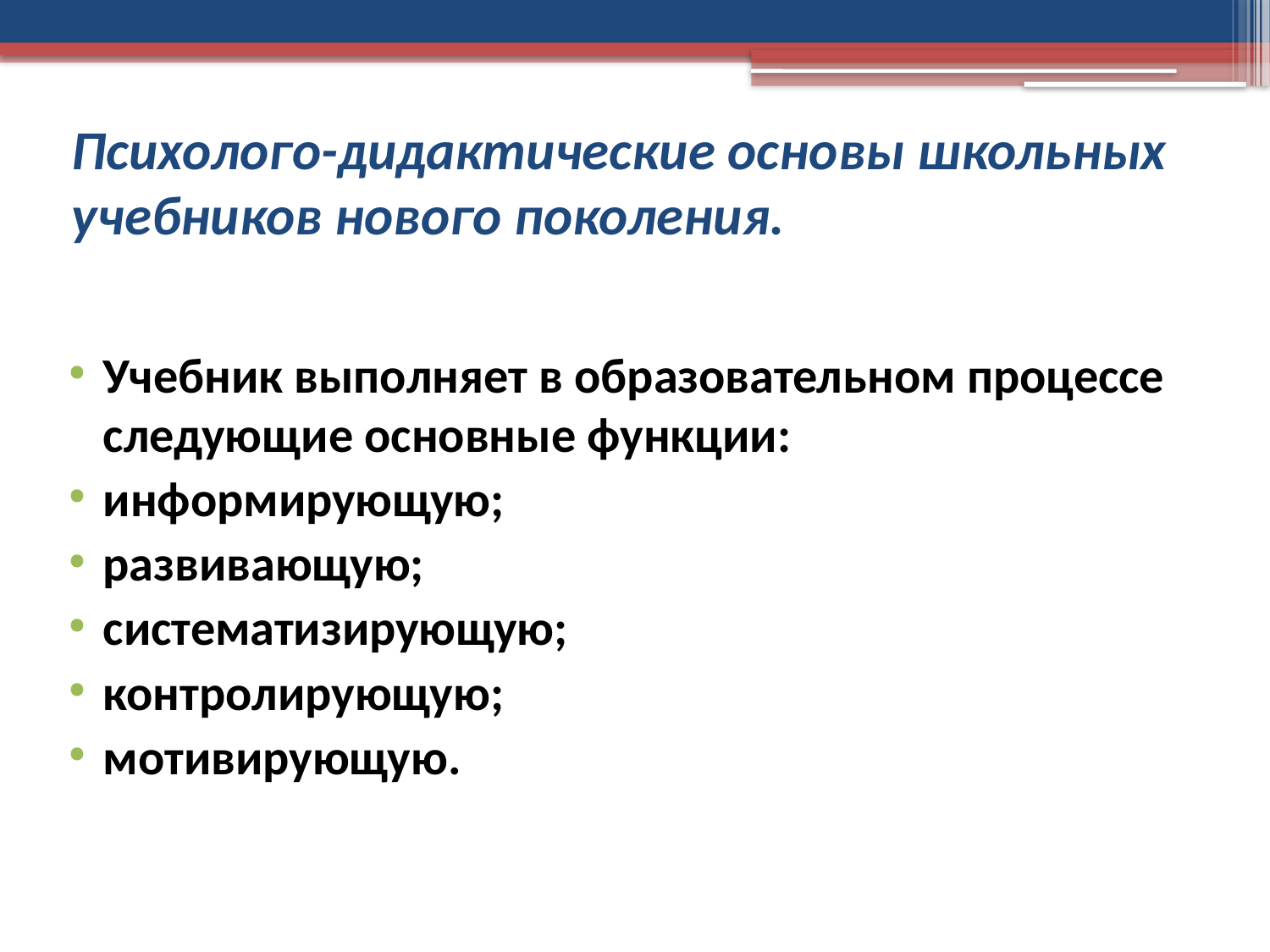

# Психолого-дидактические основы школьных учебников нового поколения.
Учебник выполняет в образовательном процессе следующие основные функции:
информирующую;
развивающую;
систематизирующую;
контролирующую;
мотивирующую.